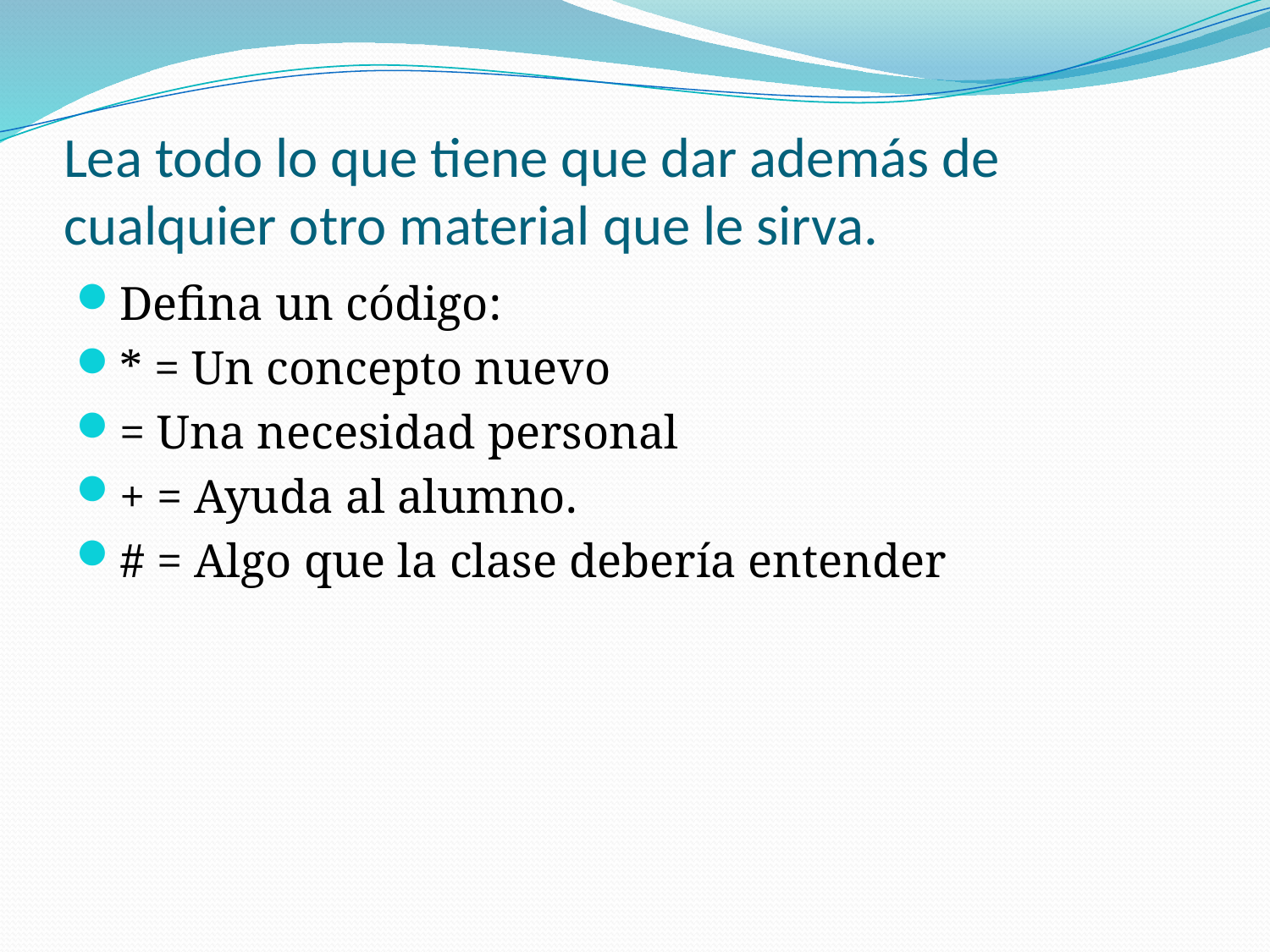

# Lea todo lo que tiene que dar además de cualquier otro material que le sirva.
Defina un código:
* = Un concepto nuevo
= Una necesidad personal
+ = Ayuda al alumno.
# = Algo que la clase debería entender